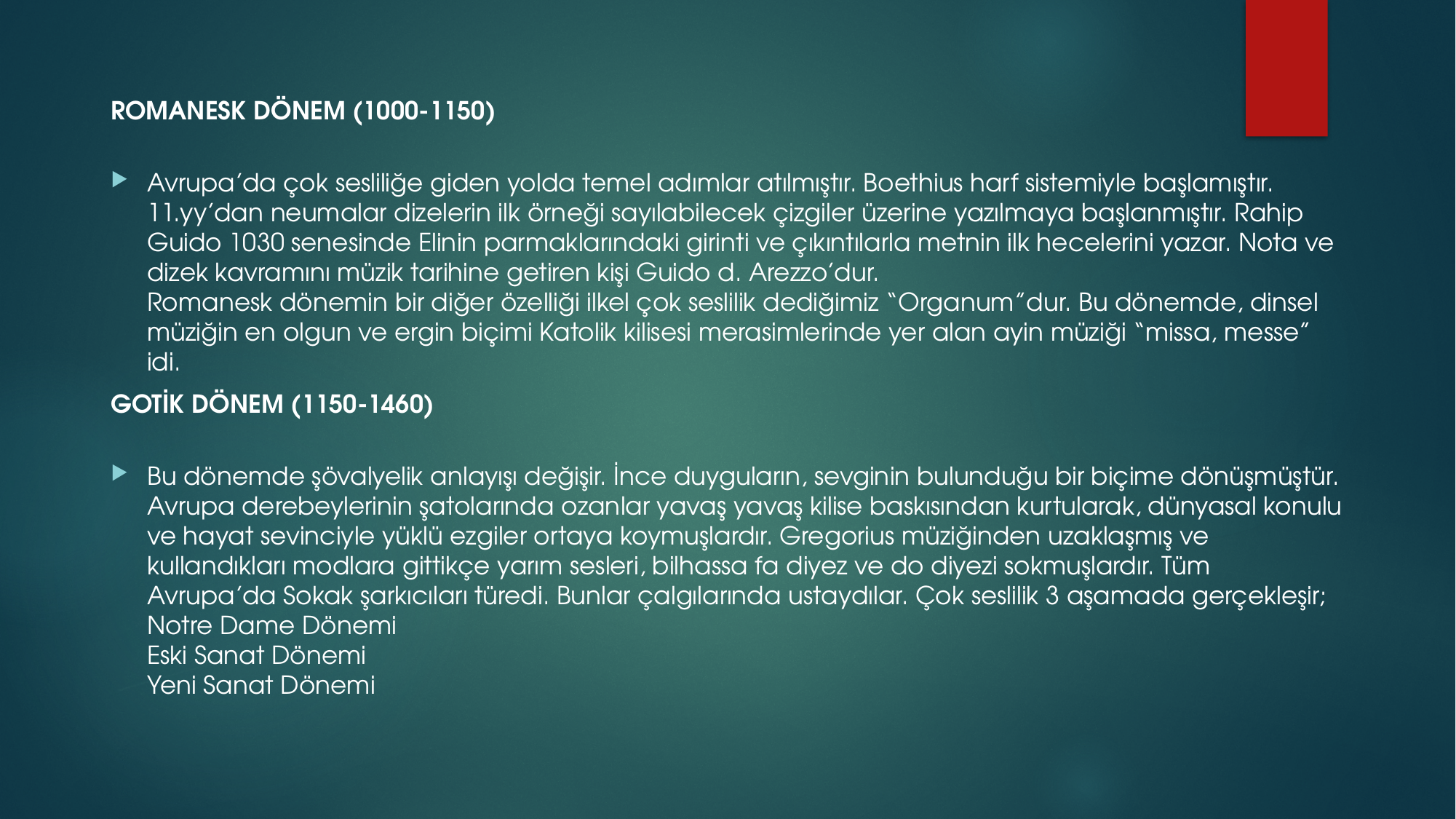

ROMANESK DÖNEM (1000-1150)
Avrupa’da çok sesliliğe giden yolda temel adımlar atılmıştır. Boethius harf sistemiyle başlamıştır. 11.yy’dan neumalar dizelerin ilk örneği sayılabilecek çizgiler üzerine yazılmaya başlanmıştır. Rahip Guido 1030 senesinde Elinin parmaklarındaki girinti ve çıkıntılarla metnin ilk hecelerini yazar. Nota ve dizek kavramını müzik tarihine getiren kişi Guido d. Arezzo’dur.
Romanesk dönemin bir diğer özelliği ilkel çok seslilik dediğimiz “Organum”dur. Bu dönemde, dinsel müziğin en olgun ve ergin biçimi Katolik kilisesi merasimlerinde yer alan ayin müziği “missa, messe” idi.
GOTİK DÖNEM (1150-1460)
Bu dönemde şövalyelik anlayışı değişir. İnce duyguların, sevginin bulunduğu bir biçime dönüşmüştür. Avrupa derebeylerinin şatolarında ozanlar yavaş yavaş kilise baskısından kurtularak, dünyasal konulu ve hayat sevinciyle yüklü ezgiler ortaya koymuşlardır. Gregorius müziğinden uzaklaşmış ve kullandıkları modlara gittikçe yarım sesleri, bilhassa fa diyez ve do diyezi sokmuşlardır. Tüm Avrupa’da Sokak şarkıcıları türedi. Bunlar çalgılarında ustaydılar. Çok seslilik 3 aşamada gerçekleşir;
Notre Dame Dönemi
Eski Sanat Dönemi
Yeni Sanat Dönemi